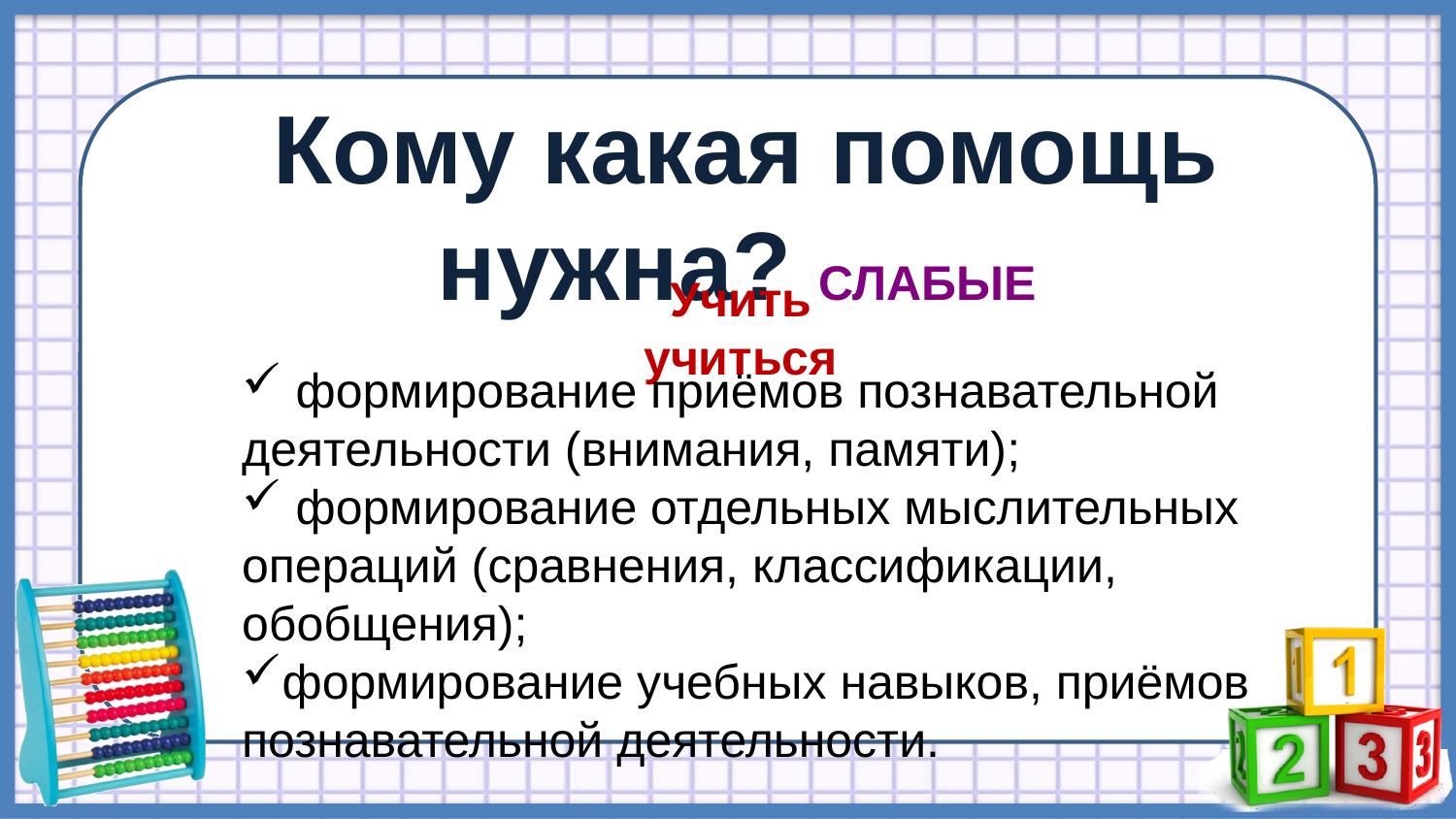

Кому какая помощь нужна? СЛАБЫЕ
Учить учиться
 формирование приёмов познавательной деятельности (внимания, памяти);
 формирование отдельных мыслительных операций (сравнения, классификации, обобщения);
формирование учебных навыков, приёмов познавательной деятельности.